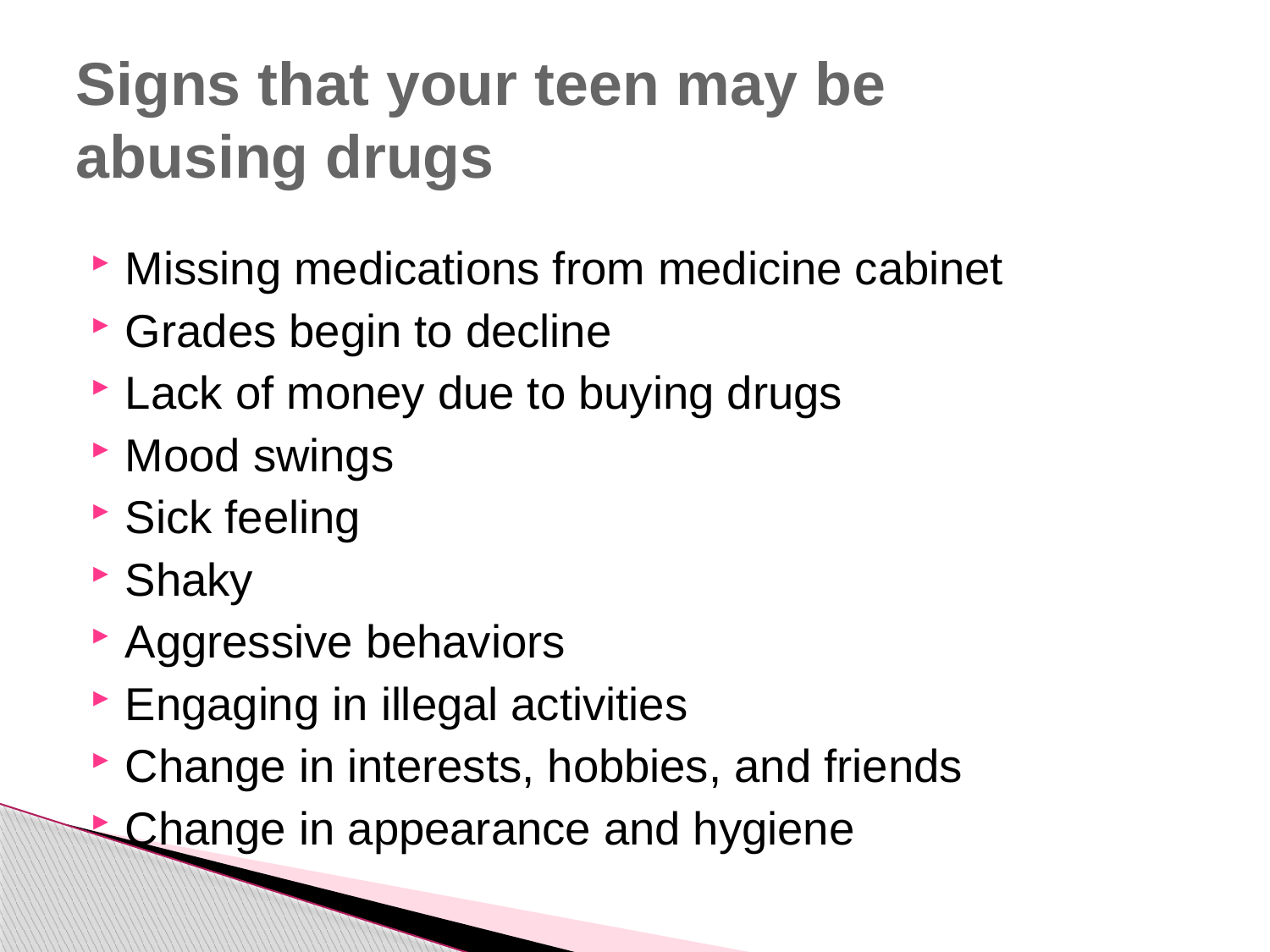

# Signs that your teen may be abusing drugs
Missing medications from medicine cabinet
Grades begin to decline
Lack of money due to buying drugs
Mood swings
Sick feeling
Shaky
Aggressive behaviors
Engaging in illegal activities
Change in interests, hobbies, and friends
Change in appearance and hygiene